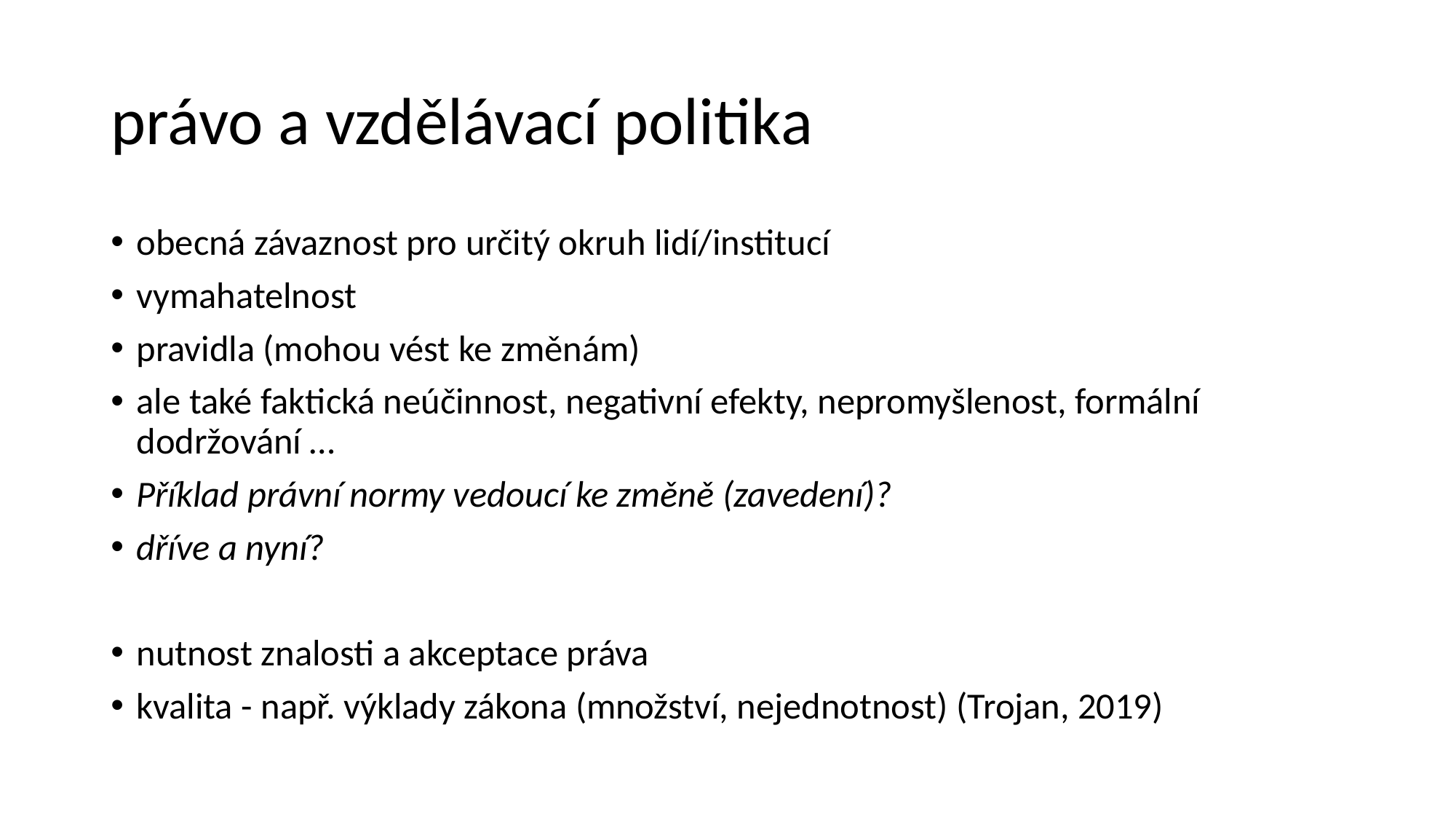

# právo a vzdělávací politika
obecná závaznost pro určitý okruh lidí/institucí
vymahatelnost
pravidla (mohou vést ke změnám)
ale také faktická neúčinnost, negativní efekty, nepromyšlenost, formální dodržování …
Příklad právní normy vedoucí ke změně (zavedení)?
dříve a nyní?

nutnost znalosti a akceptace práva
kvalita - např. výklady zákona (množství, nejednotnost) (Trojan, 2019)